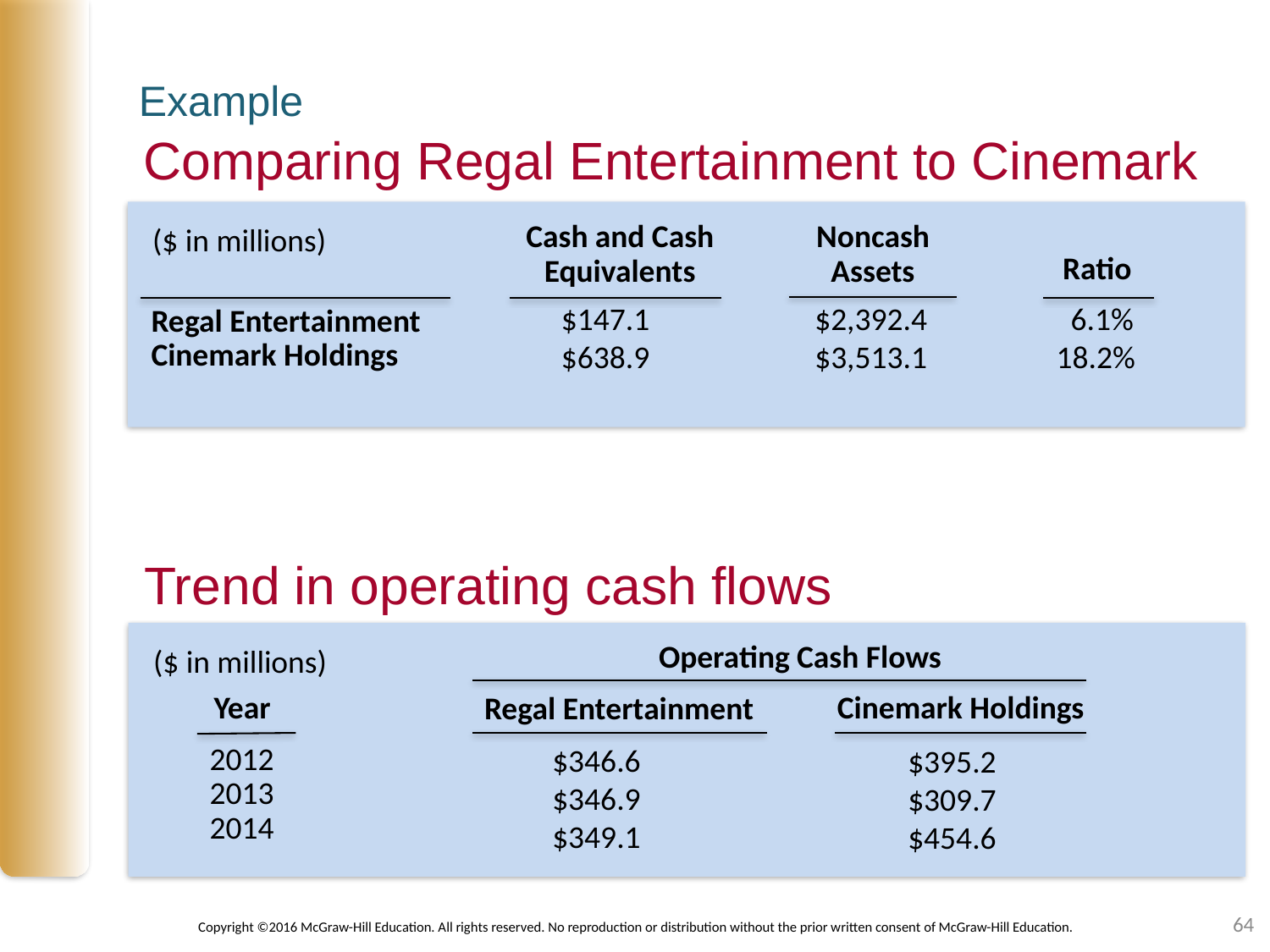

Example
Comparing Regal Entertainment to Cinemark

($ in millions)
Cash and Cash
Equivalents
Noncash
Assets
Ratio
$147.1                       $2,392.4                    6.1%
$638.9                       $3,513.1                  18.2%
Regal Entertainment
Cinemark Holdings
Trend in operating cash flows

($ in millions)
Operating Cash Flows
Year
Cinemark Holdings
Regal Entertainment
$346.6
$346.9
$349.1
$395.2
$309.7
$454.6
2012
2013
2014
64
Copyright ©2016 McGraw-Hill Education. All rights reserved. No reproduction or distribution without the prior written consent of McGraw-Hill Education.